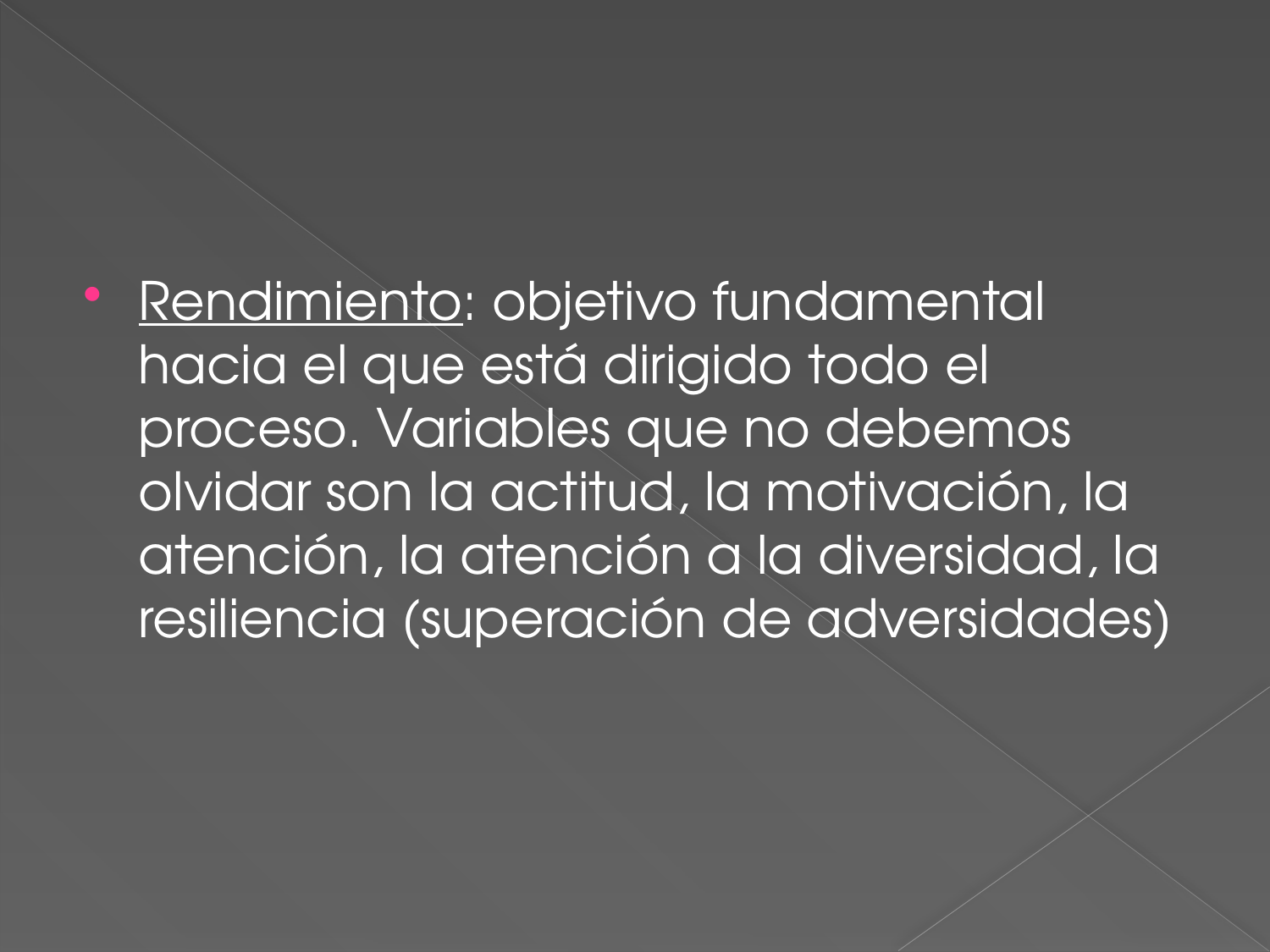

Rendimiento: objetivo fundamental hacia el que está dirigido todo el proceso. Variables que no debemos olvidar son la actitud, la motivación, la atención, la atención a la diversidad, la resiliencia (superación de adversidades)